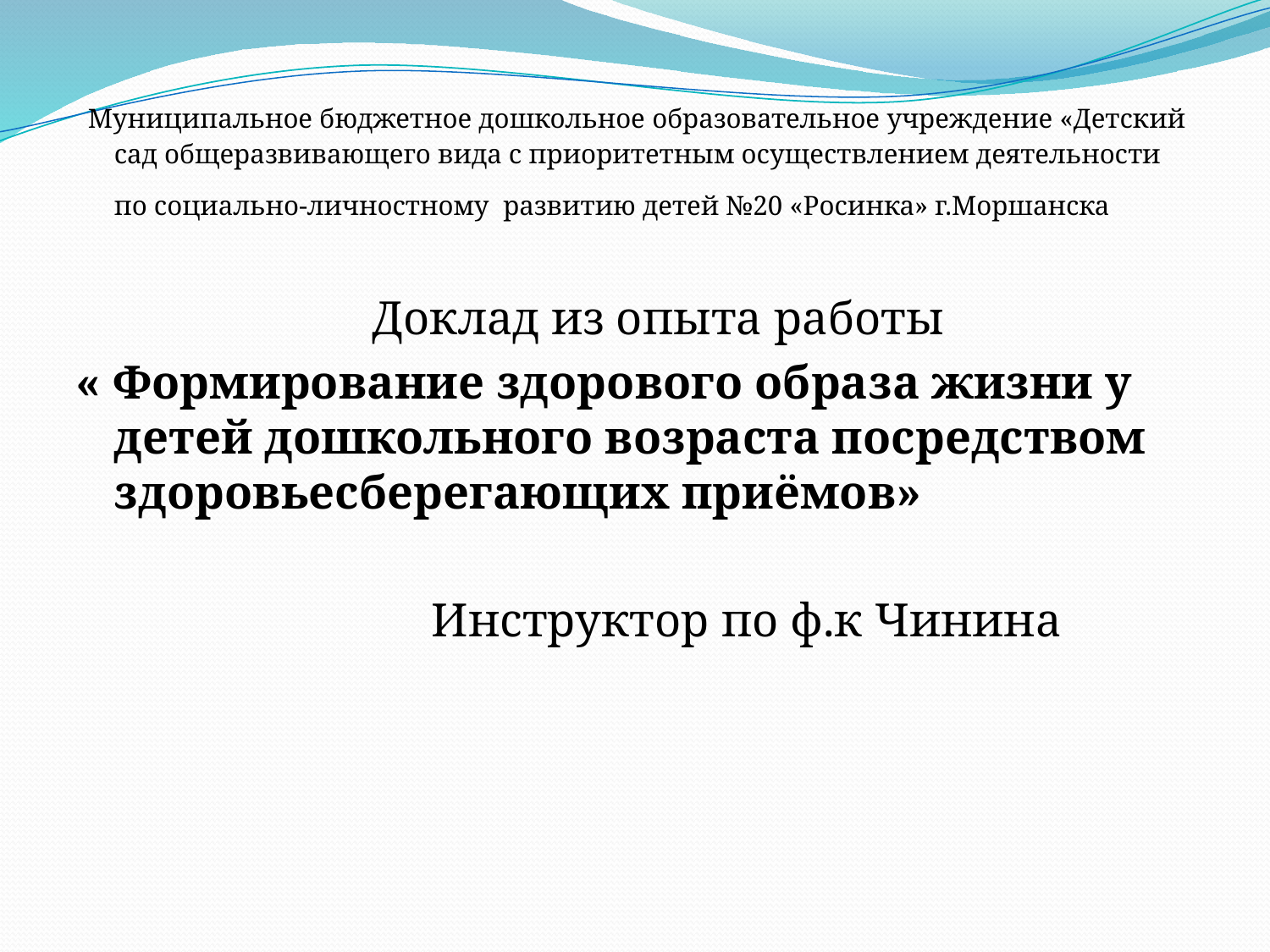

#
 Муниципальное бюджетное дошкольное образовательное учреждение «Детский сад общеразвивающего вида с приоритетным осуществлением деятельности по социально-личностному  развитию детей №20 «Росинка» г.Моршанска
                         Доклад из опыта работы
« Формирование здорового образа жизни у детей дошкольного возраста посредством здоровьесберегающих приёмов»

                              Инструктор по ф.к Чинина